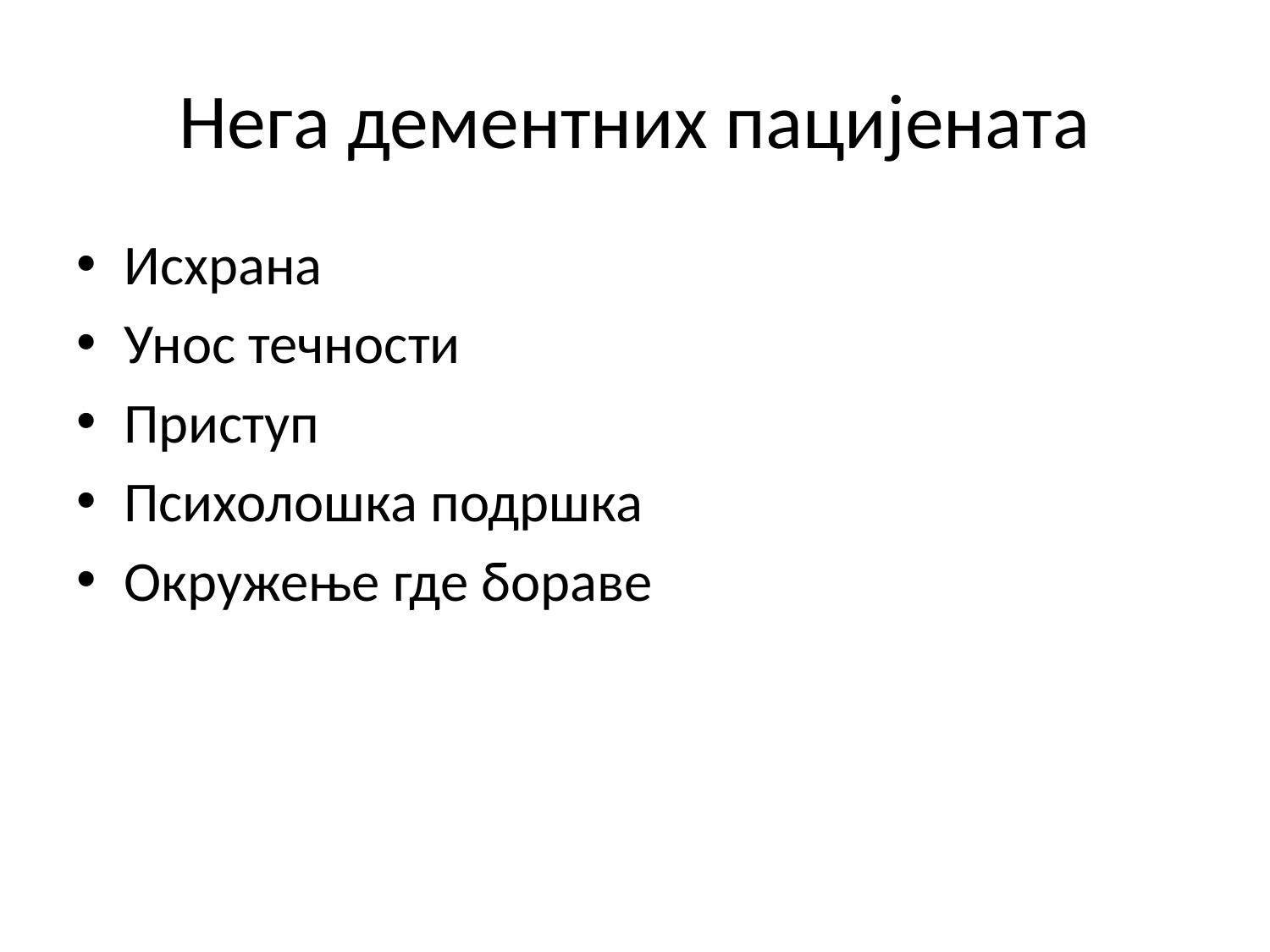

# Нега дементних пацијената
Исхрана
Унос течности
Приступ
Психолошка подршка
Окружење где бораве